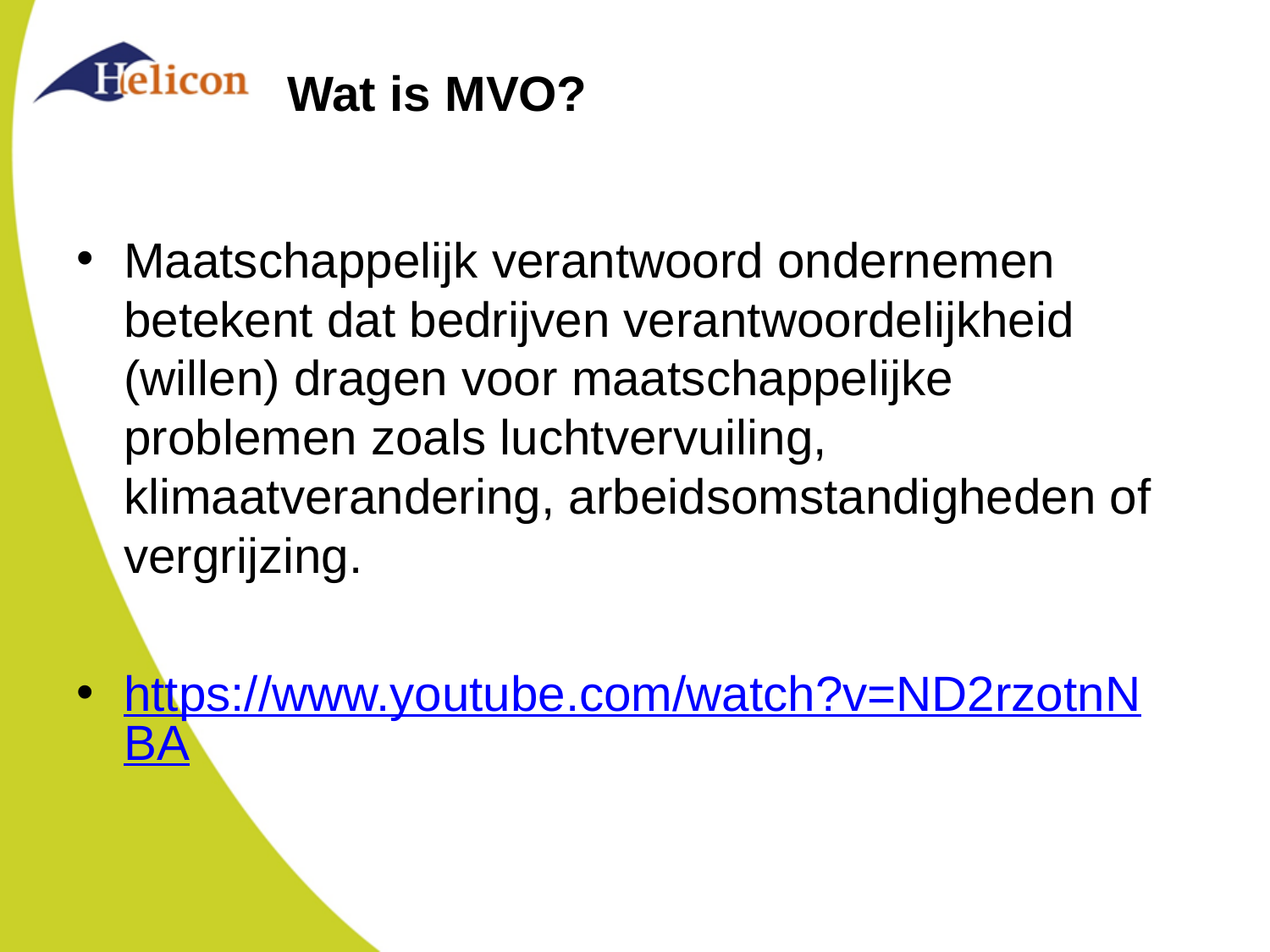

# Wat is MVO?
Maatschappelijk verantwoord ondernemen betekent dat bedrijven verantwoordelijkheid (willen) dragen voor maatschappelijke problemen zoals luchtvervuiling, klimaatverandering, arbeidsomstandigheden of vergrijzing.

https://www.youtube.com/watch?v=ND2rzotnNBA